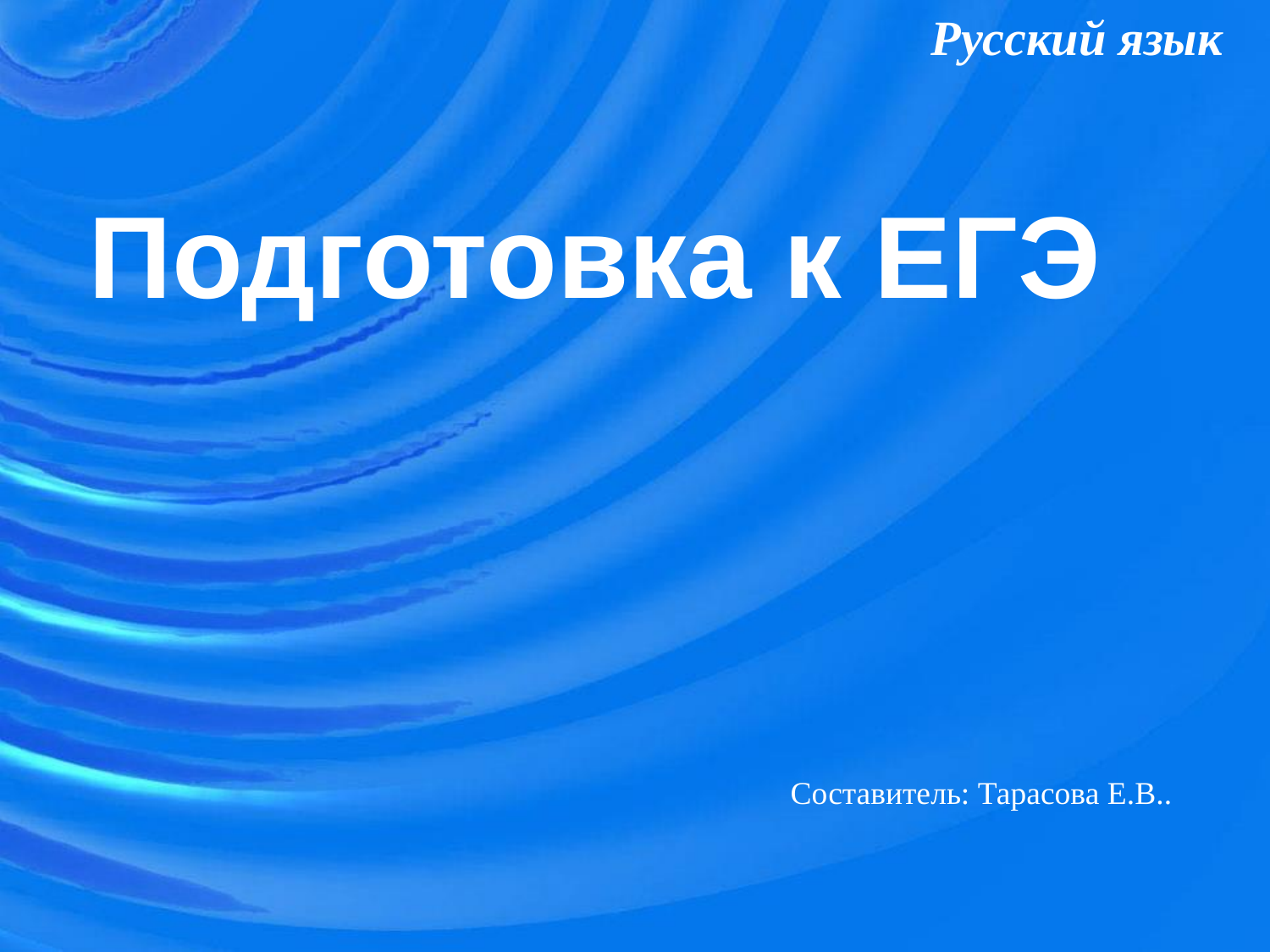

Русский язык
Подготовка к ЕГЭ
Составитель: Тарасова Е.В..